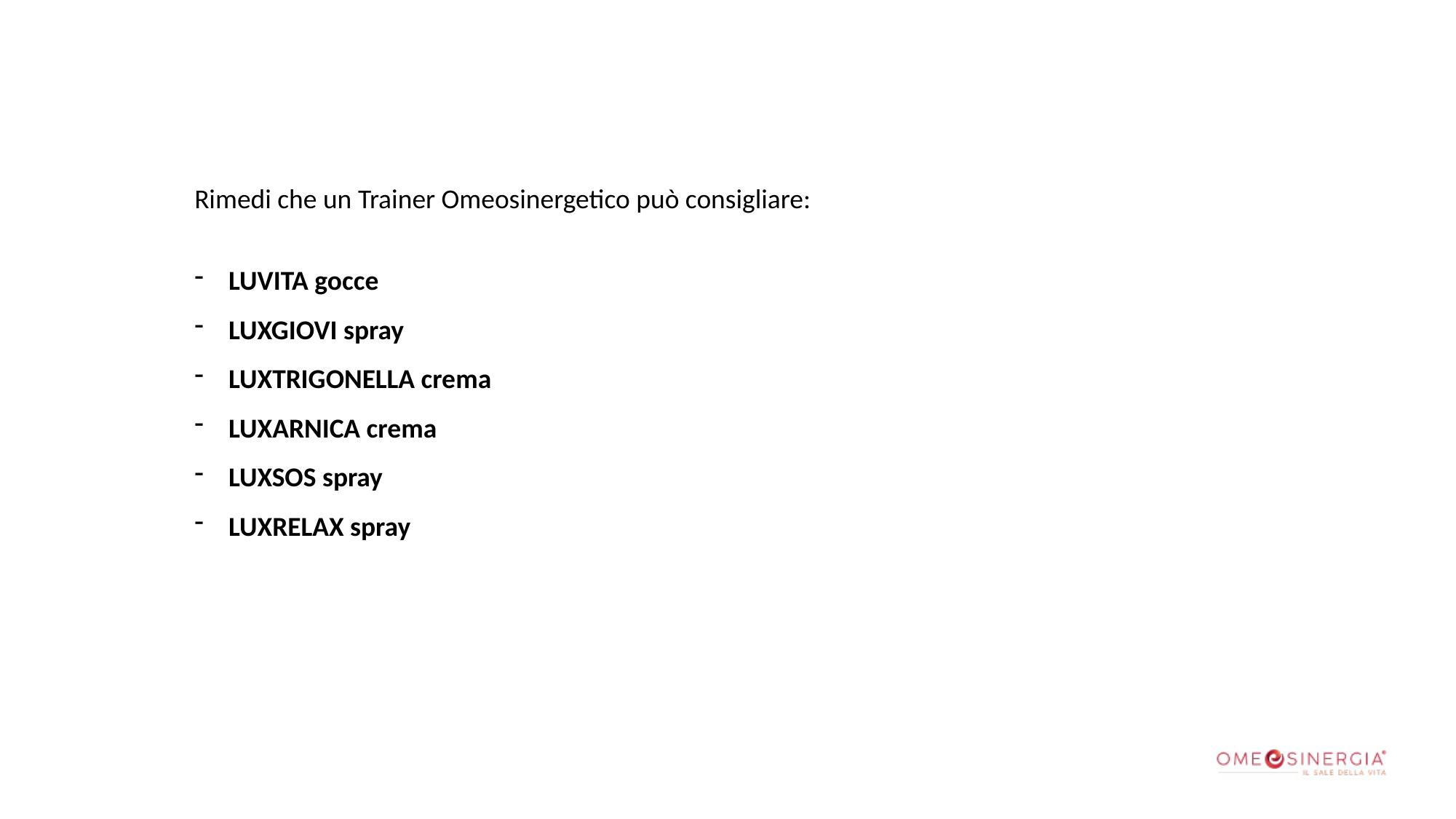

Rimedi che un Trainer Omeosinergetico può consigliare:

LUVITA gocce
LUXGIOVI spray
LUXTRIGONELLA crema
LUXARNICA crema
LUXSOS spray
LUXRELAX spray